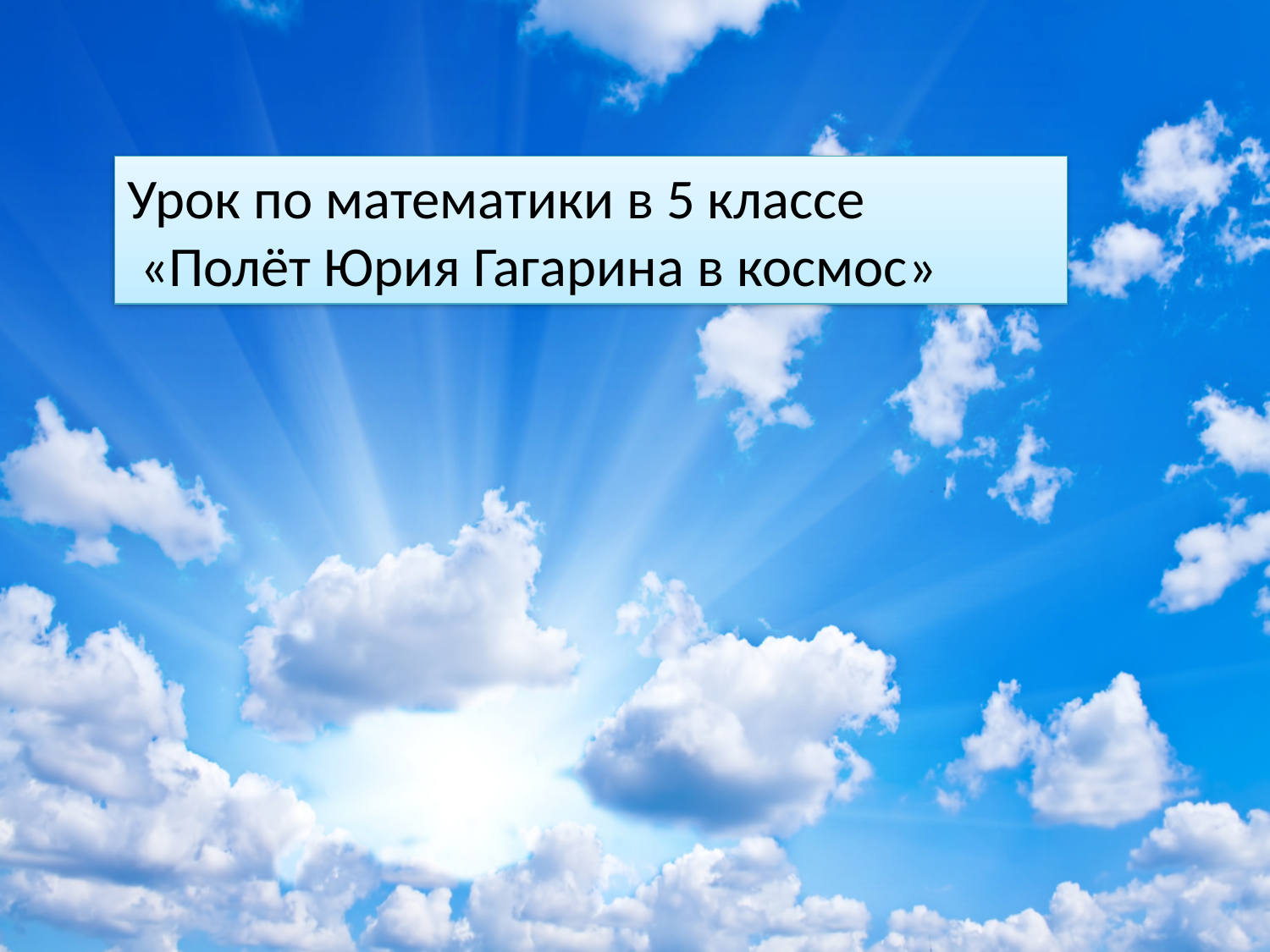

Урок по математики в 5 классе
 «Полёт Юрия Гагарина в космос»